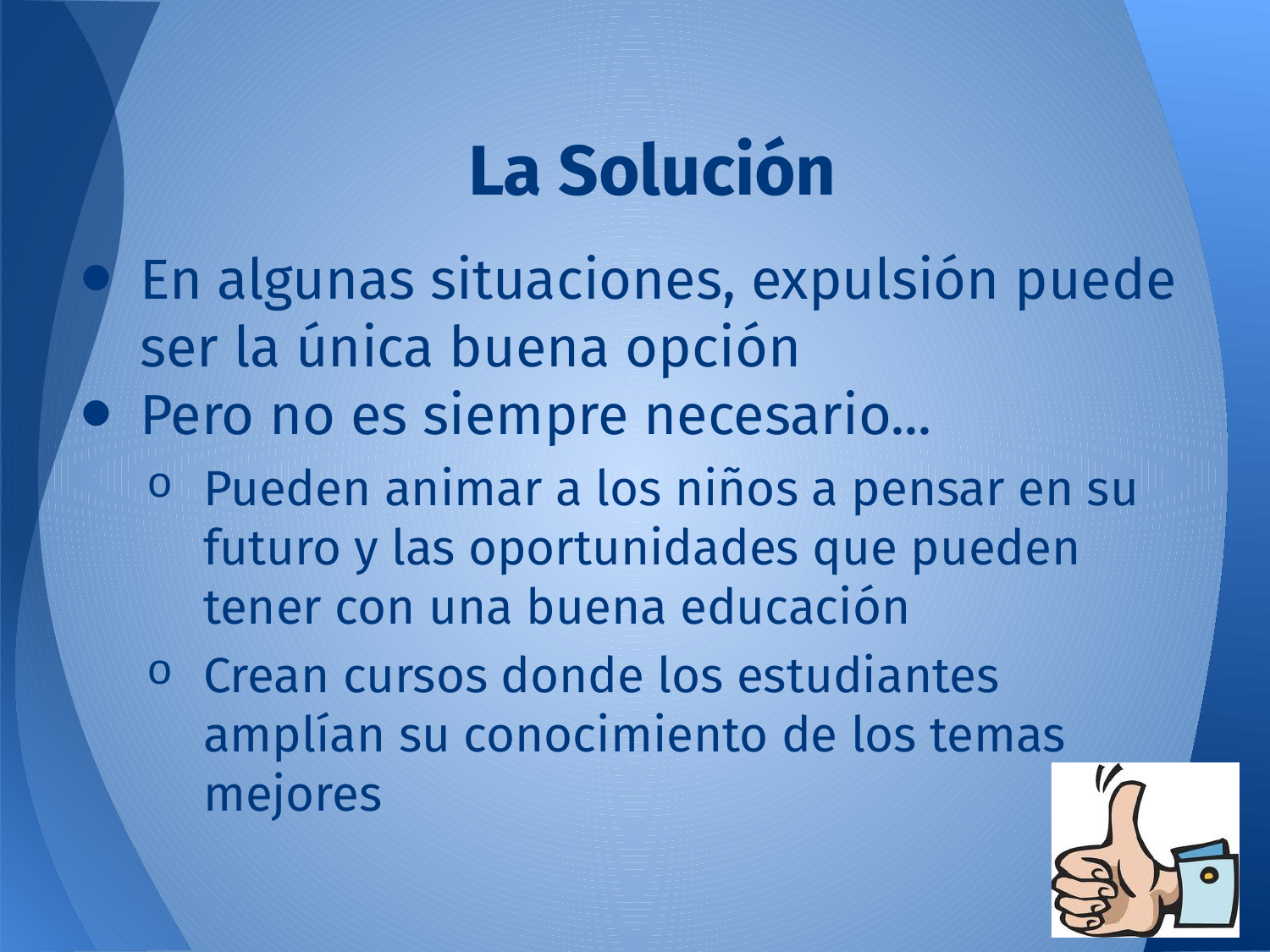

# La Solución
En algunas situaciones, expulsión puede ser la única buena opción
Pero no es siempre necesario...
Pueden animar a los niños a pensar en su futuro y las oportunidades que pueden tener con una buena educación
Crean cursos donde los estudiantes amplían su conocimiento de los temas mejores